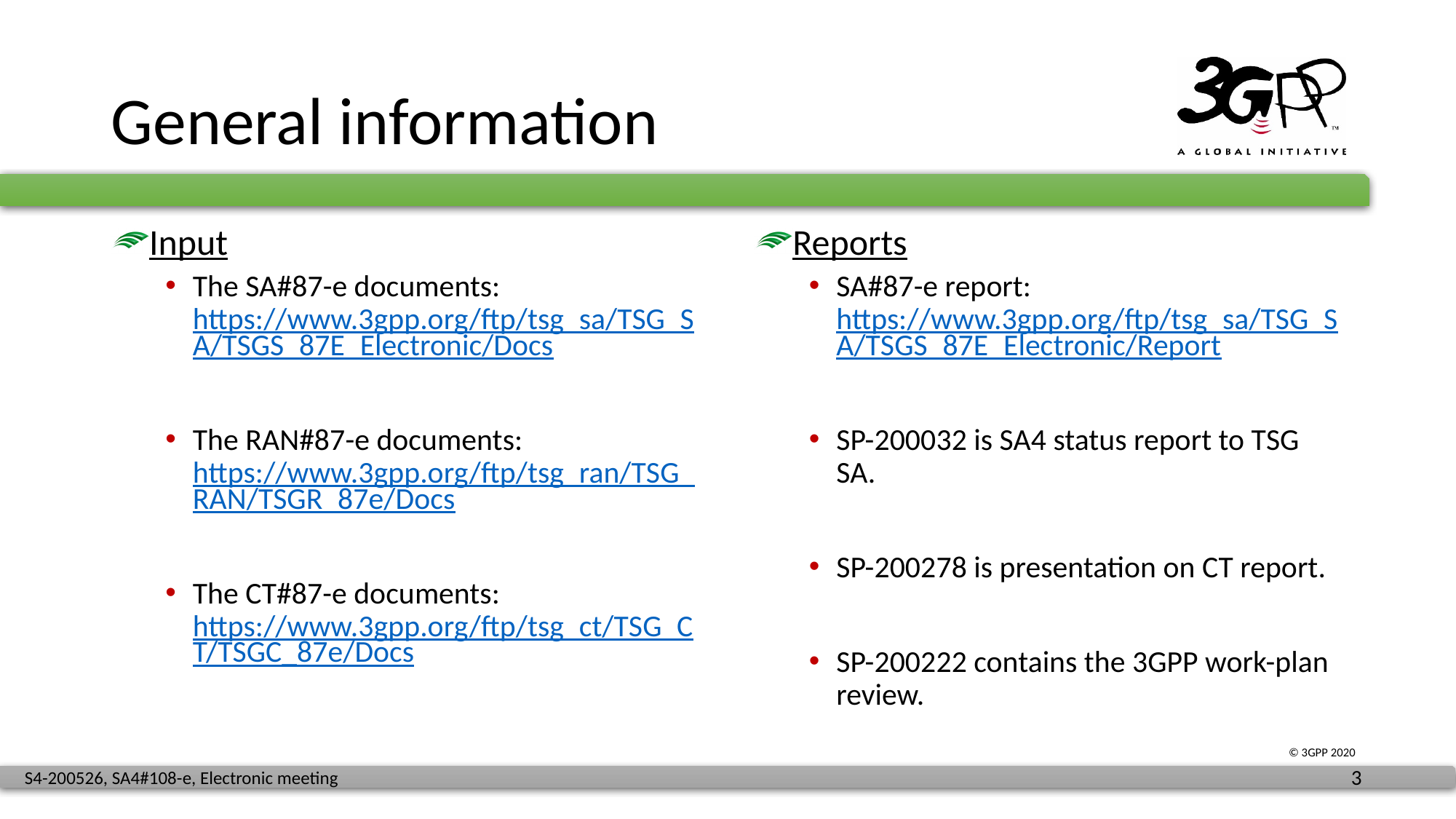

# General information
Input
The SA#87-e documents: https://www.3gpp.org/ftp/tsg_sa/TSG_SA/TSGS_87E_Electronic/Docs

The RAN#87-e documents: https://www.3gpp.org/ftp/tsg_ran/TSG_RAN/TSGR_87e/Docs

The CT#87-e documents: https://www.3gpp.org/ftp/tsg_ct/TSG_CT/TSGC_87e/Docs

Reports
SA#87-e report: https://www.3gpp.org/ftp/tsg_sa/TSG_SA/TSGS_87E_Electronic/Report

SP-200032 is SA4 status report to TSG SA.

SP-200278 is presentation on CT report.

SP-200222 contains the 3GPP work-plan review.